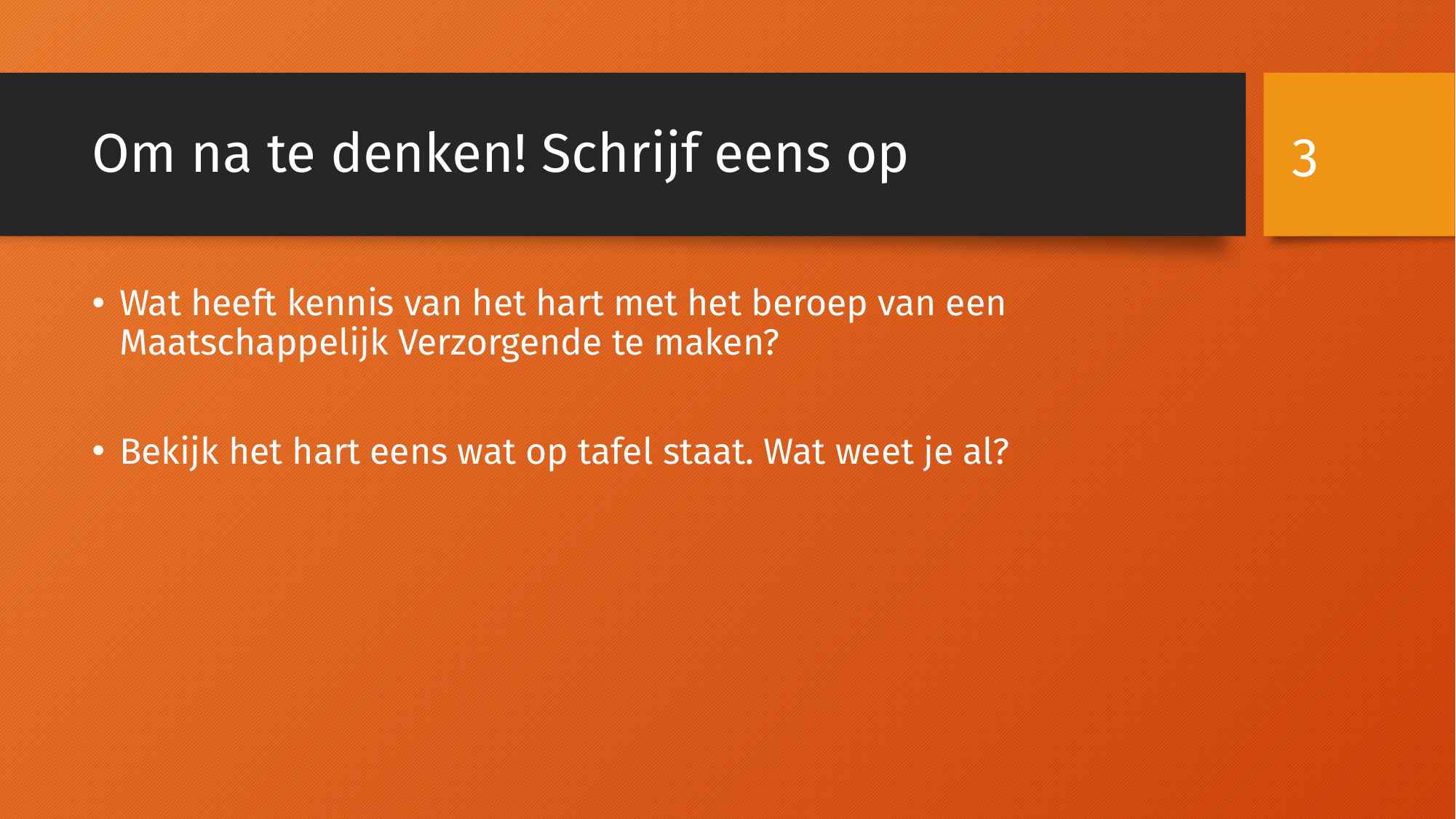

3
# Om na te denken! Schrijf eens op
Wat heeft kennis van het hart met het beroep van een Maatschappelijk Verzorgende te maken?

Bekijk het hart eens wat op tafel staat. Wat weet je al?